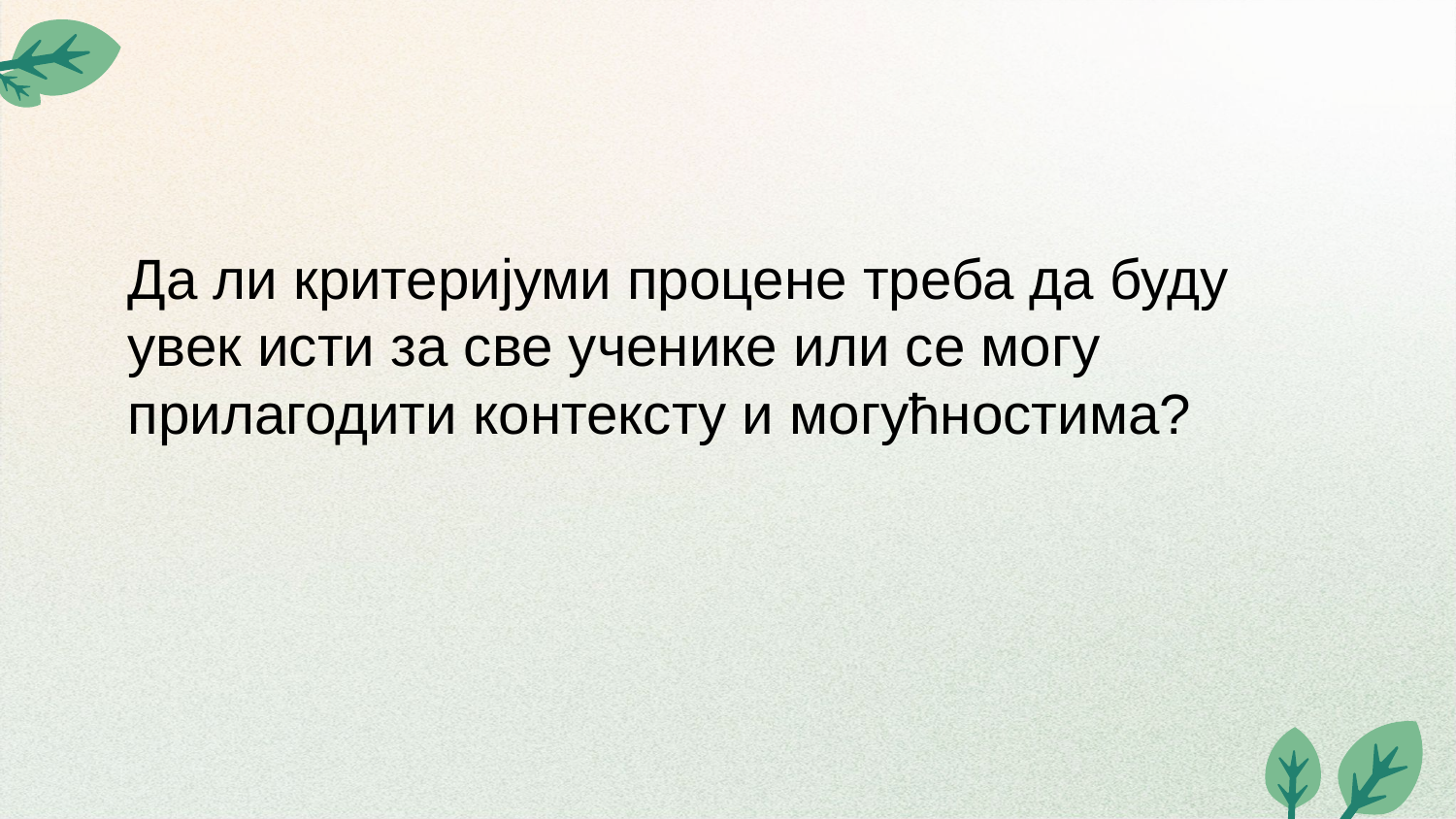

Да ли критеријуми процене треба да буду увек исти за све ученике или се могу прилагодити контексту и могућностима?